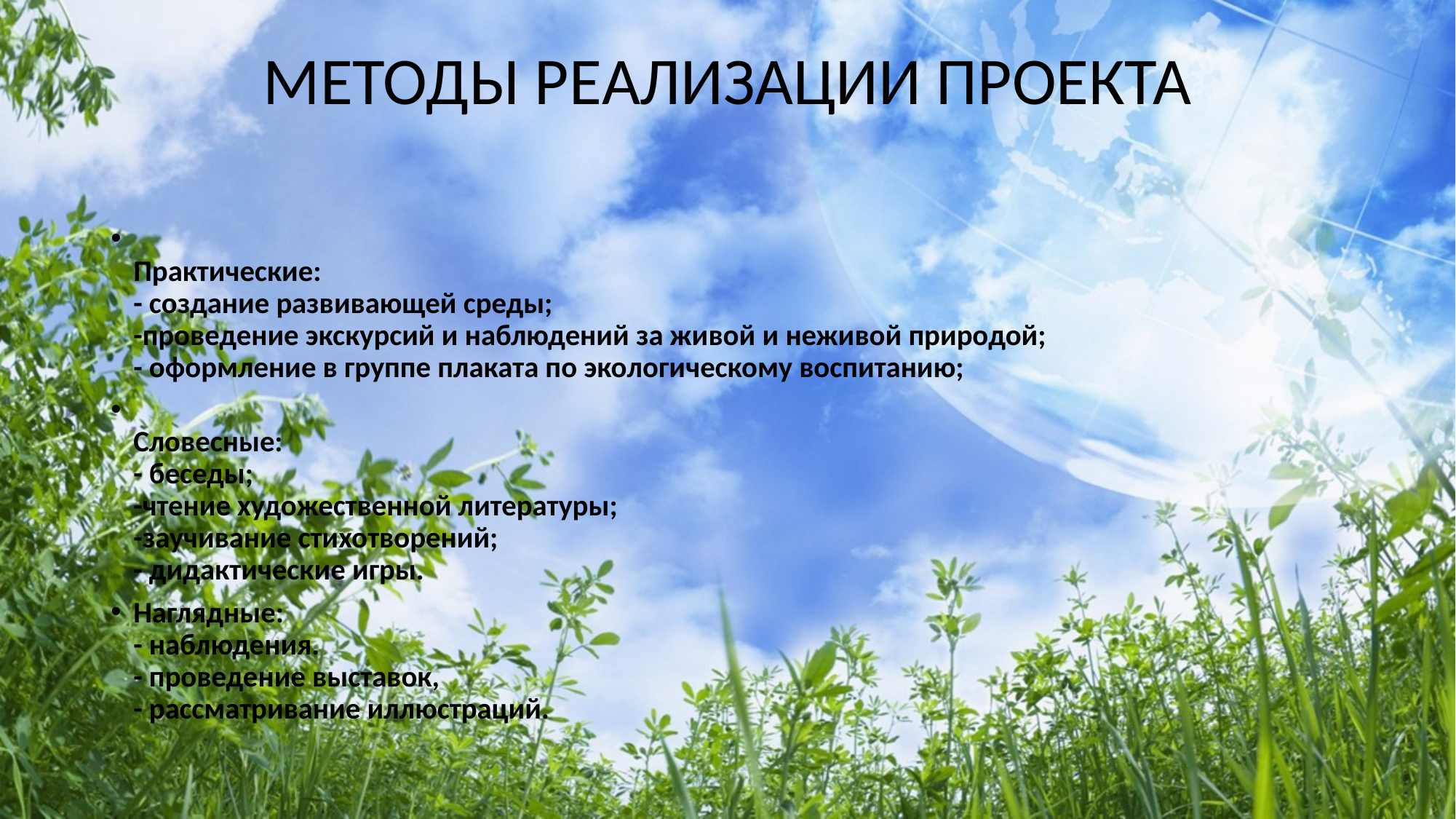

# МЕТОДЫ РЕАЛИЗАЦИИ ПРОЕКТА
Практические:
- создание развивающей среды;
-проведение экскурсий и наблюдений за живой и неживой природой;
- оформление в группе плаката по экологическому воспитанию;
Словесные:
- беседы;
-чтение художественной литературы;
-заучивание стихотворений;
- дидактические игры.
Наглядные:
- наблюдения.
- проведение выставок,
- рассматривание иллюстраций.